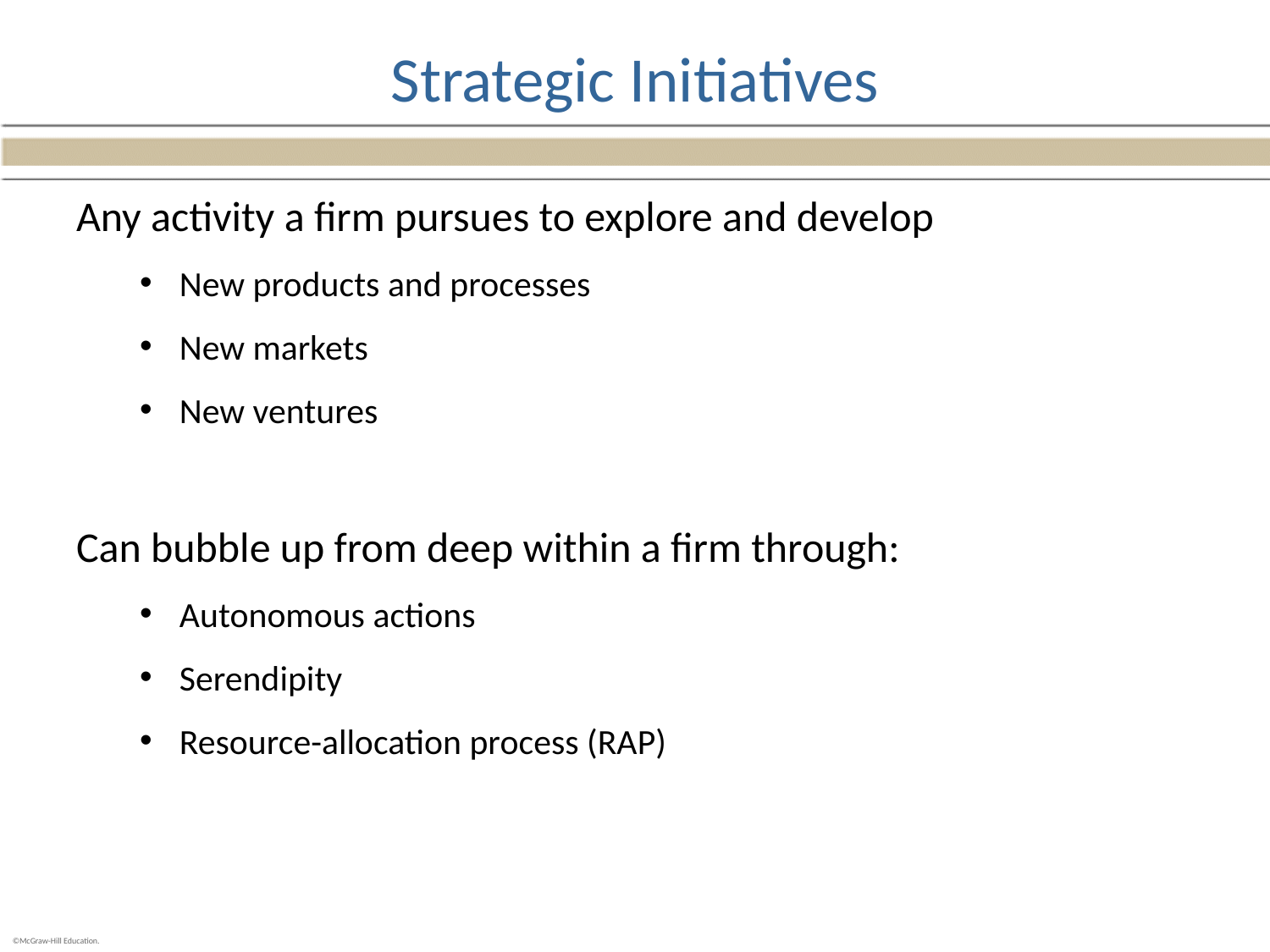

# Strategic Initiatives
Any activity a firm pursues to explore and develop
New products and processes
New markets
New ventures

Can bubble up from deep within a firm through:
Autonomous actions
Serendipity
Resource-allocation process (RAP)